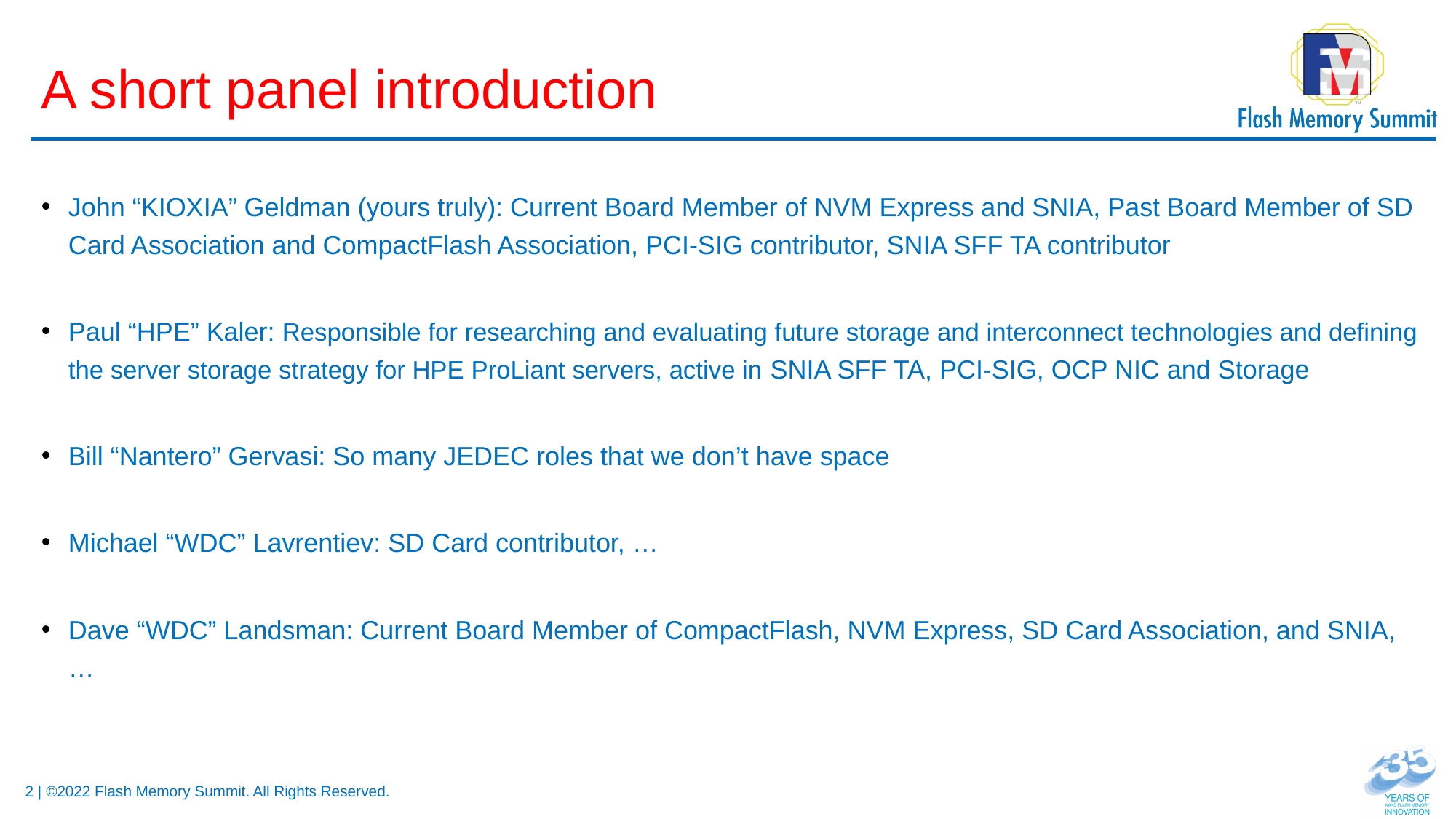

# A short panel introduction
John “KIOXIA” Geldman (yours truly): Current Board Member of NVM Express and SNIA, Past Board Member of SD Card Association and CompactFlash Association, PCI-SIG contributor, SNIA SFF TA contributor

Paul “HPE” Kaler: Responsible for researching and evaluating future storage and interconnect technologies and defining the server storage strategy for HPE ProLiant servers, active in SNIA SFF TA, PCI-SIG, OCP NIC and Storage

Bill “Nantero” Gervasi: So many JEDEC roles that we don’t have space

Michael “WDC” Lavrentiev: SD Card contributor, …

Dave “WDC” Landsman: Current Board Member of CompactFlash, NVM Express, SD Card Association, and SNIA, …